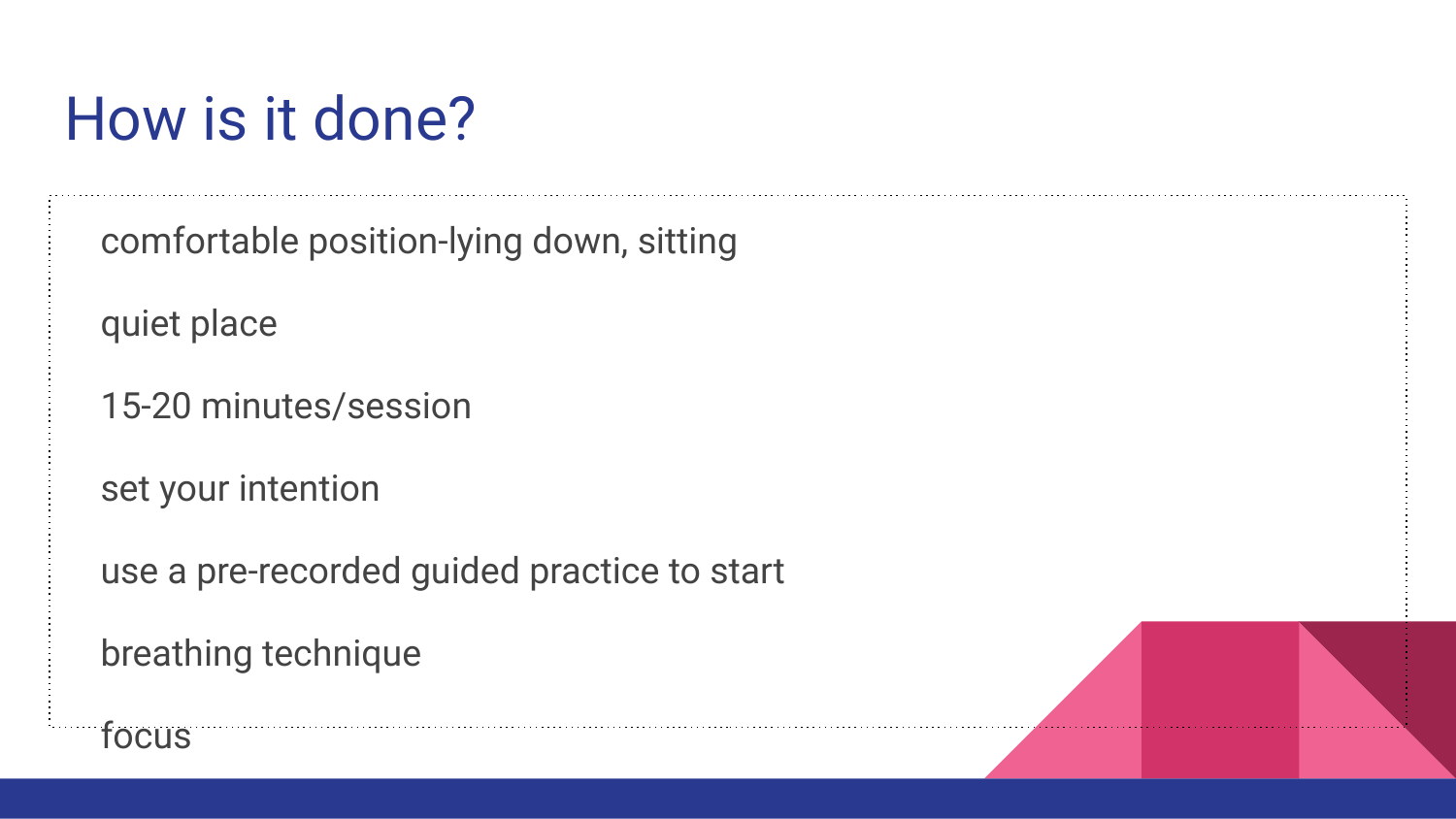

# How is it done?

comfortable position-lying down, sitting
quiet place
15-20 minutes/session
set your intention
use a pre-recorded guided practice to start
breathing technique
focus